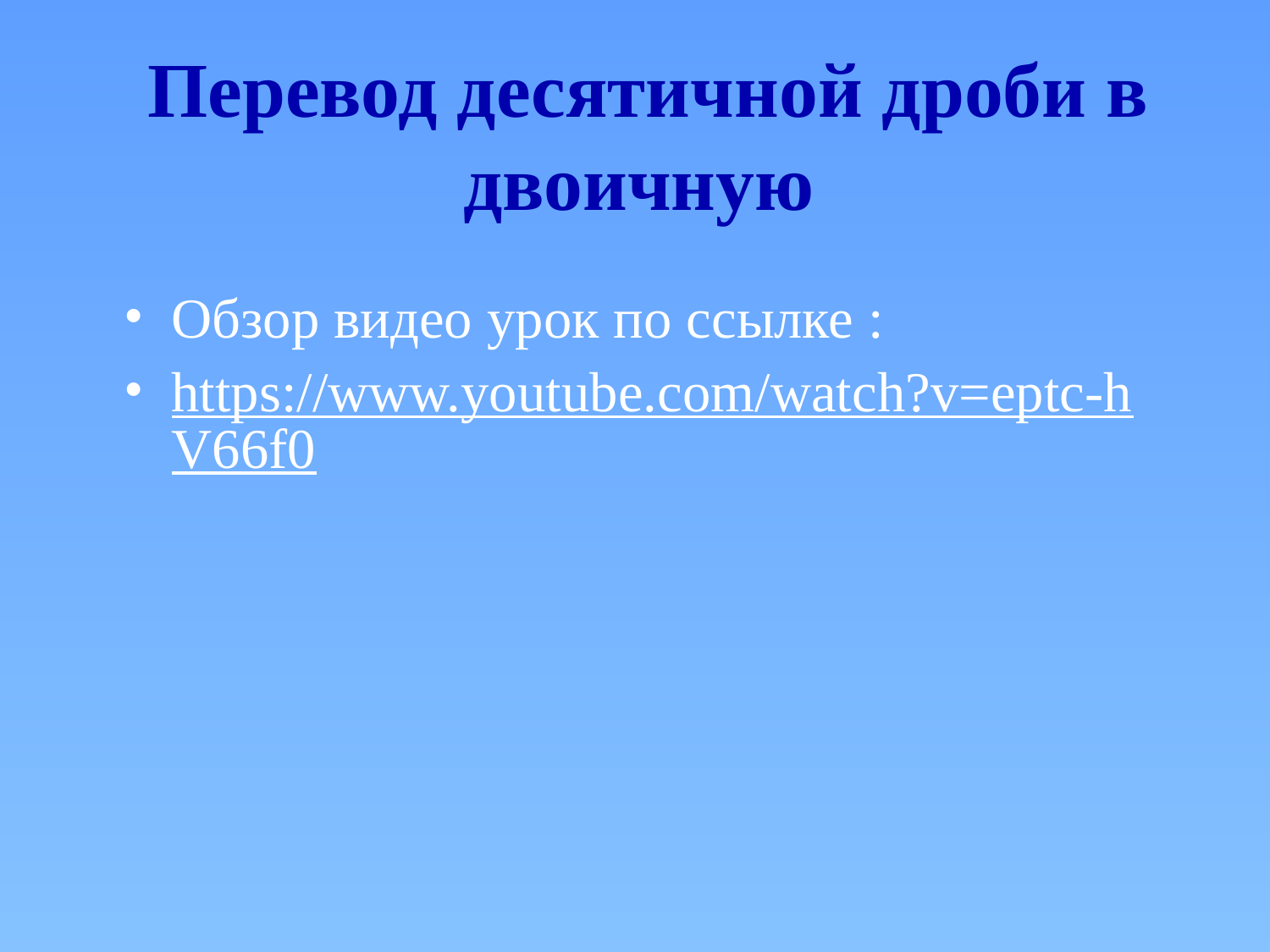

# Перевод десятичной дроби в двоичную
Обзор видео урок по ссылке :
https://www.youtube.com/watch?v=eptc-hV66f0